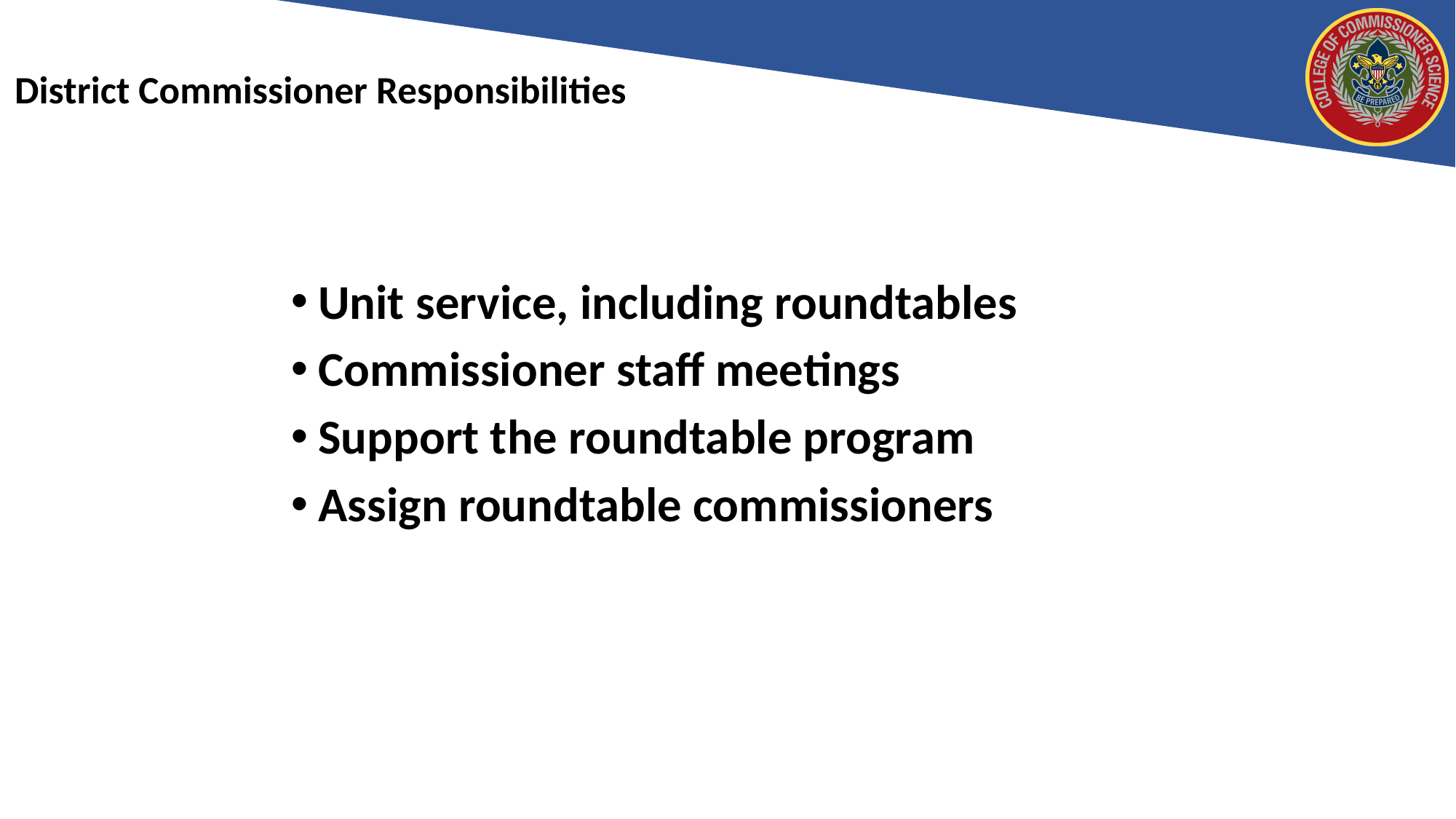

# District Commissioner Responsibilities
Unit service, including roundtables
Commissioner staff meetings
Support the roundtable program
Assign roundtable commissioners